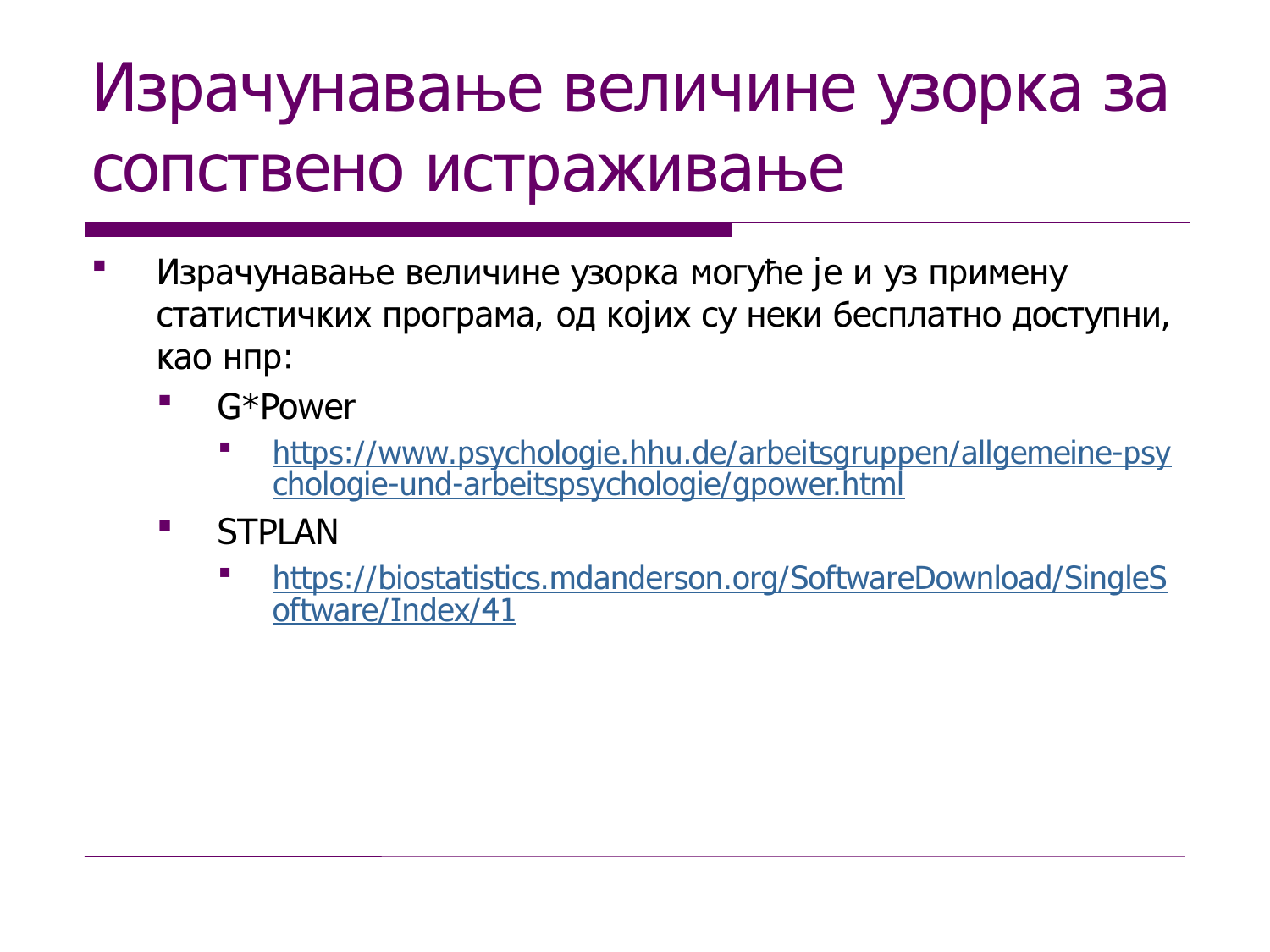

# Израчунавање величине узорка за сопствено истраживање
Израчунавање величине узорка могуће је и уз примену статистичких програма, од којих су неки бесплатно доступни, као нпр:
G*Power
https://www.psychologie.hhu.de/arbeitsgruppen/allgemeine-psychologie-und-arbeitspsychologie/gpower.html
STPLAN
https://biostatistics.mdanderson.org/SoftwareDownload/SingleSoftware/Index/41